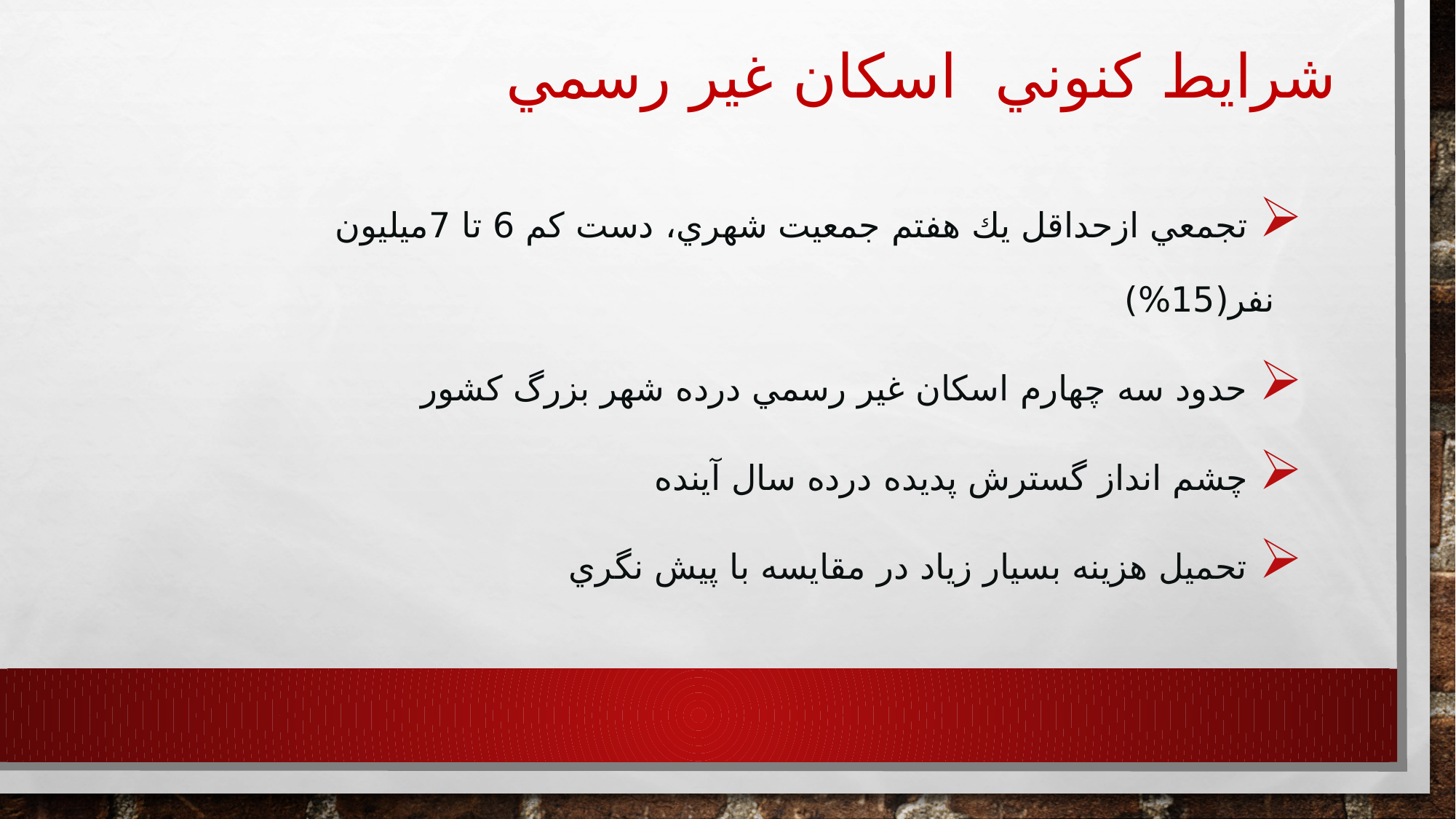

# شرايط كنوني  اسكان غير رسمي
 تجمعي ازحداقل يك هفتم جمعيت شهري، دست کم 6 تا 7ميليون نفر(15%)
 حدود سه چهارم اسكان غير رسمي درده شهر بزرگ كشور
 چشم انداز گسترش پديده درده سال آينده
 تحميل هزينه بسيار زياد در مقايسه با پيش نگري